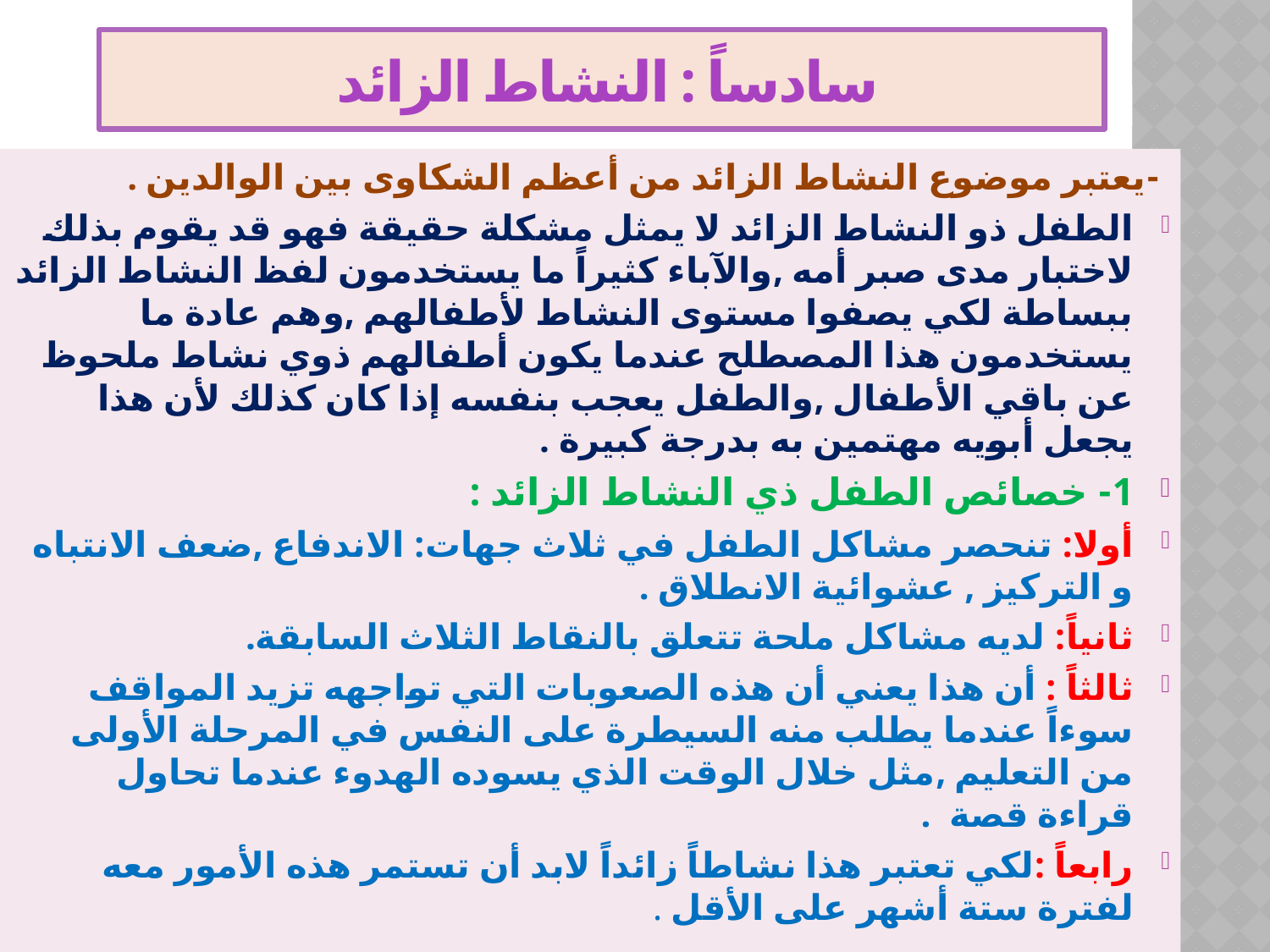

# سادساً : النشاط الزائد
 -يعتبر موضوع النشاط الزائد من أعظم الشكاوى بين الوالدين .
الطفل ذو النشاط الزائد لا يمثل مشكلة حقيقة فهو قد يقوم بذلك لاختبار مدى صبر أمه ,والآباء كثيراً ما يستخدمون لفظ النشاط الزائد ببساطة لكي يصفوا مستوى النشاط لأطفالهم ,وهم عادة ما يستخدمون هذا المصطلح عندما يكون أطفالهم ذوي نشاط ملحوظ عن باقي الأطفال ,والطفل يعجب بنفسه إذا كان كذلك لأن هذا يجعل أبويه مهتمين به بدرجة كبيرة .
1- خصائص الطفل ذي النشاط الزائد :
أولا: تنحصر مشاكل الطفل في ثلاث جهات: الاندفاع ,ضعف الانتباه و التركيز , عشوائية الانطلاق .
ثانياً: لديه مشاكل ملحة تتعلق بالنقاط الثلاث السابقة.
ثالثاً : أن هذا يعني أن هذه الصعوبات التي تواجهه تزيد المواقف سوءاً عندما يطلب منه السيطرة على النفس في المرحلة الأولى من التعليم ,مثل خلال الوقت الذي يسوده الهدوء عندما تحاول قراءة قصة  .
رابعاً :لكي تعتبر هذا نشاطاً زائداً لابد أن تستمر هذه الأمور معه لفترة ستة أشهر على الأقل .